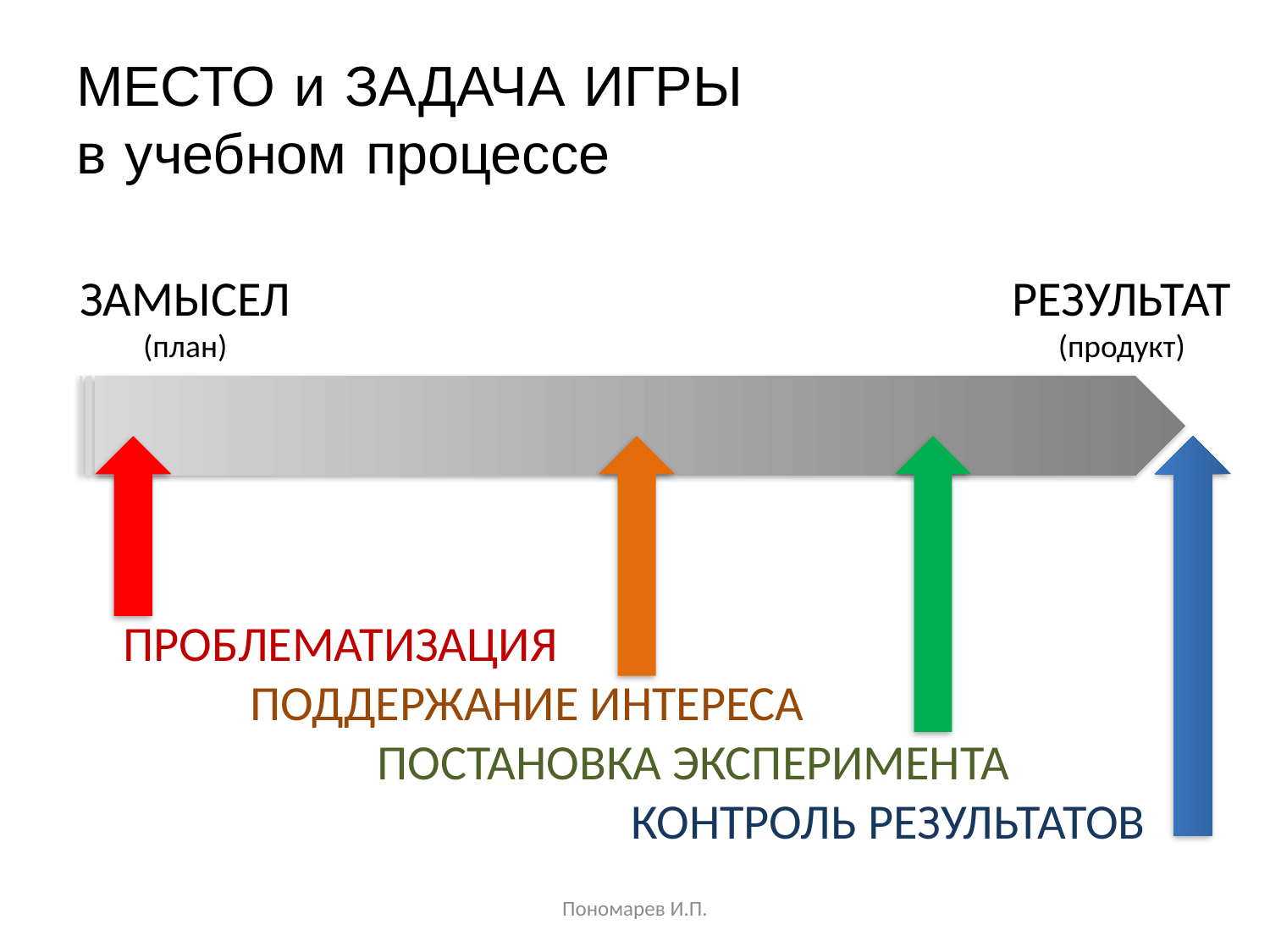

# МЕСТО и ЗАДАЧА ИГРЫ в учебном процессе
ЗАМЫСЕЛ
(план)
РЕЗУЛЬТАТ
(продукт)

ПРОБЛЕМАТИЗАЦИЯ
	ПОДДЕРЖАНИЕ ИНТЕРЕСА
		ПОСТАНОВКА ЭКСПЕРИМЕНТА
				КОНТРОЛЬ РЕЗУЛЬТАТОВ
Пономарев И.П.